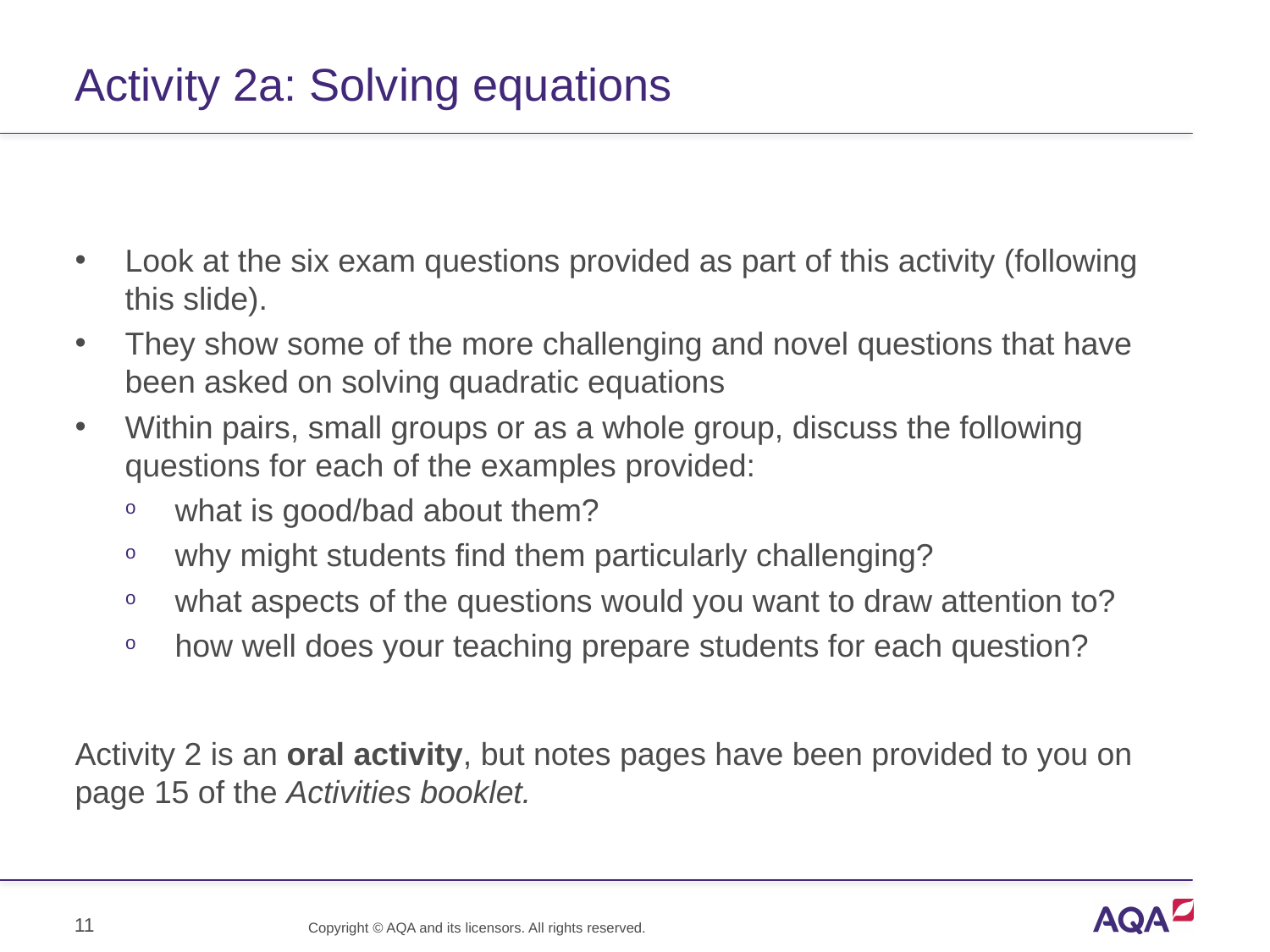

# Activity 2a: Solving equations
Look at the six exam questions provided as part of this activity (following this slide).
They show some of the more challenging and novel questions that have been asked on solving quadratic equations
Within pairs, small groups or as a whole group, discuss the following questions for each of the examples provided:
what is good/bad about them?
why might students find them particularly challenging?
what aspects of the questions would you want to draw attention to?
how well does your teaching prepare students for each question?

Activity 2 is an oral activity, but notes pages have been provided to you on page 15 of the Activities booklet.

11
Copyright © AQA and its licensors. All rights reserved.